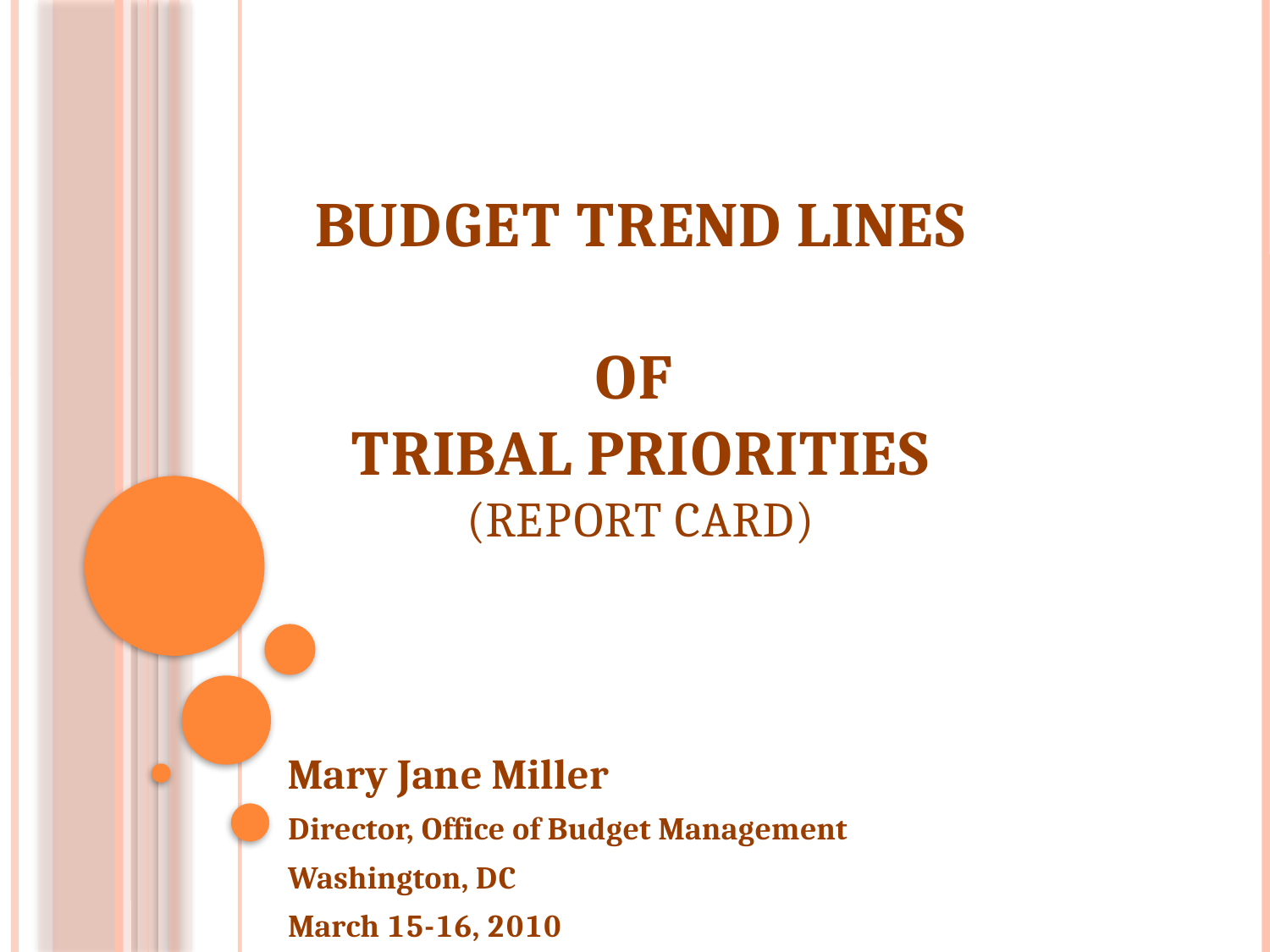

# Budget Trend Lines of Tribal Priorities (Report Card)
Mary Jane Miller
Director, Office of Budget Management
Washington, DC
March 15-16, 2010